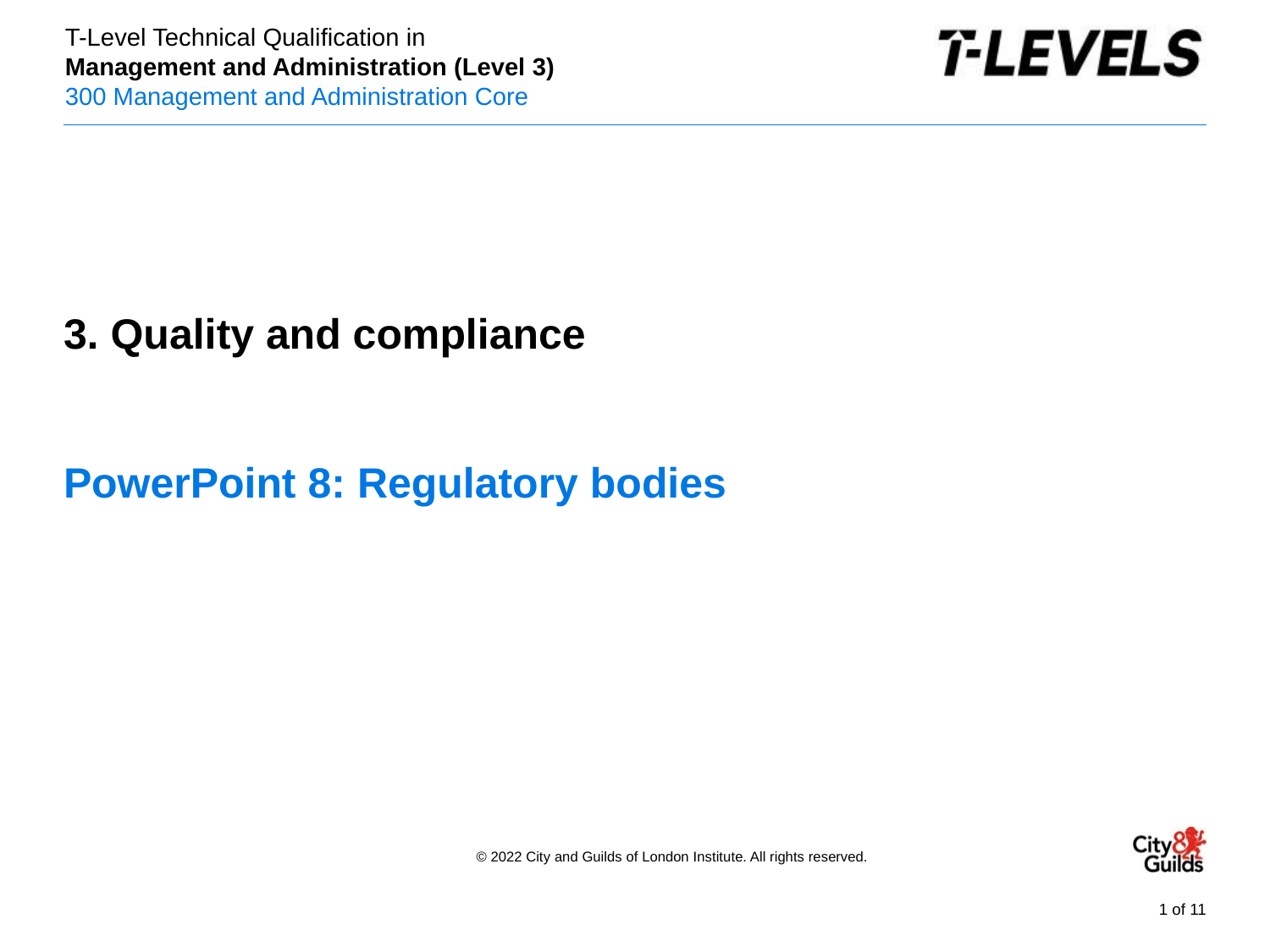

PowerPoint presentation
3. Quality and compliance

# PowerPoint 8: Regulatory bodies